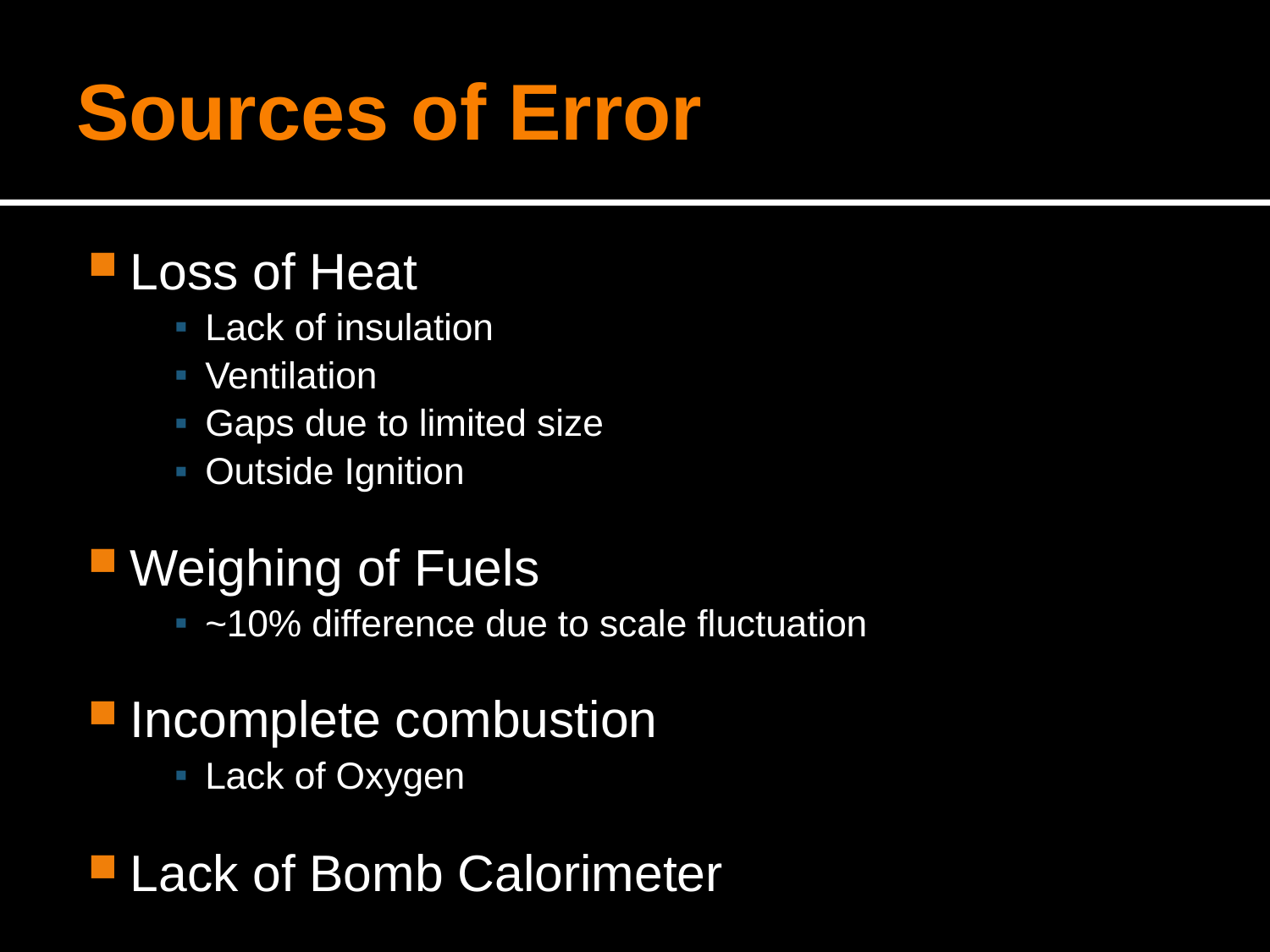

# Sources of Error
Loss of Heat
Lack of insulation
Ventilation
Gaps due to limited size
Outside Ignition

Weighing of Fuels
~10% difference due to scale fluctuation

Incomplete combustion
Lack of Oxygen

Lack of Bomb Calorimeter